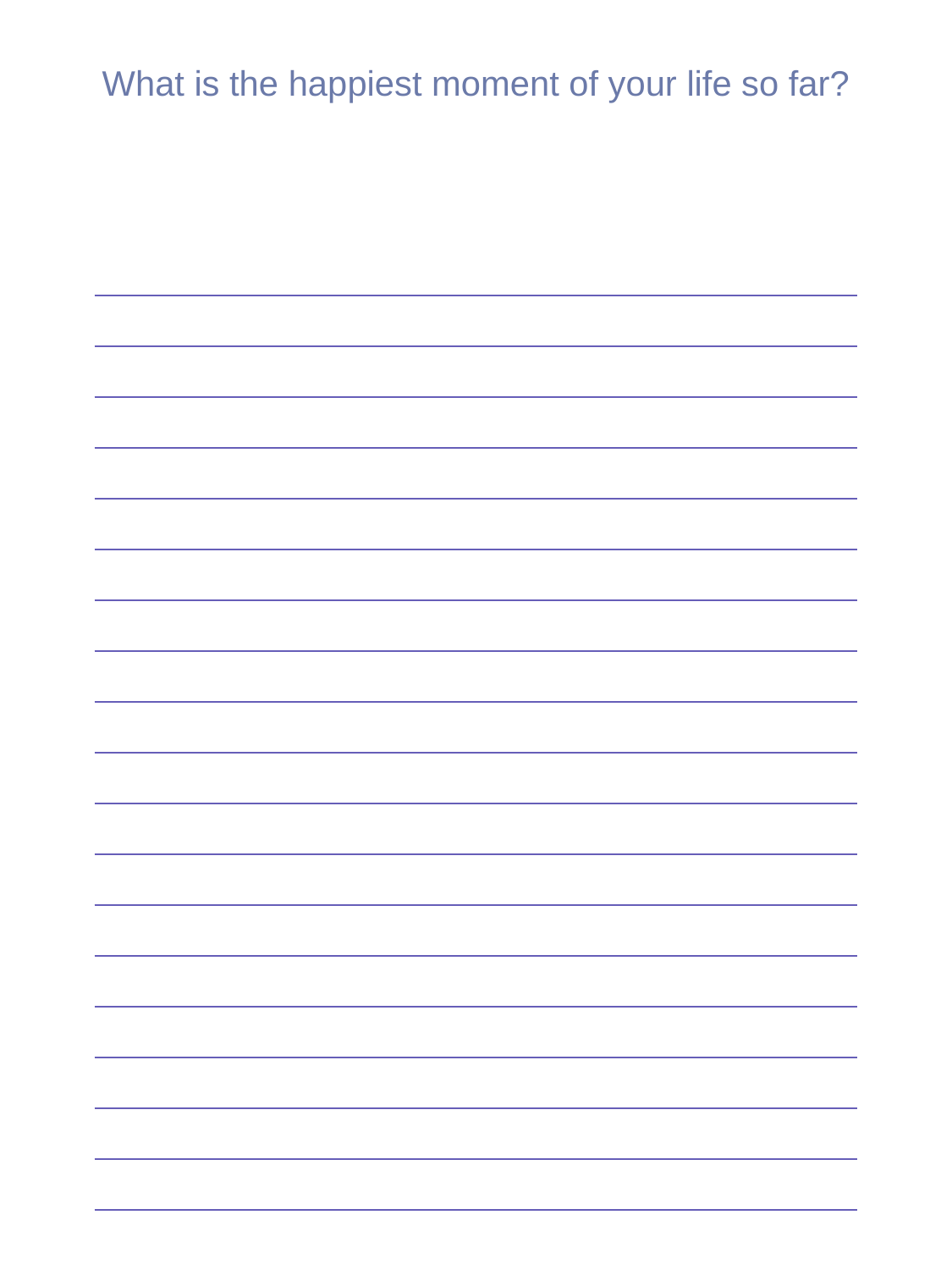

What is the happiest moment of your life so far?
|  |
| --- |
|  |
|  |
|  |
|  |
|  |
|  |
|  |
|  |
|  |
|  |
|  |
|  |
|  |
|  |
|  |
|  |
|  |